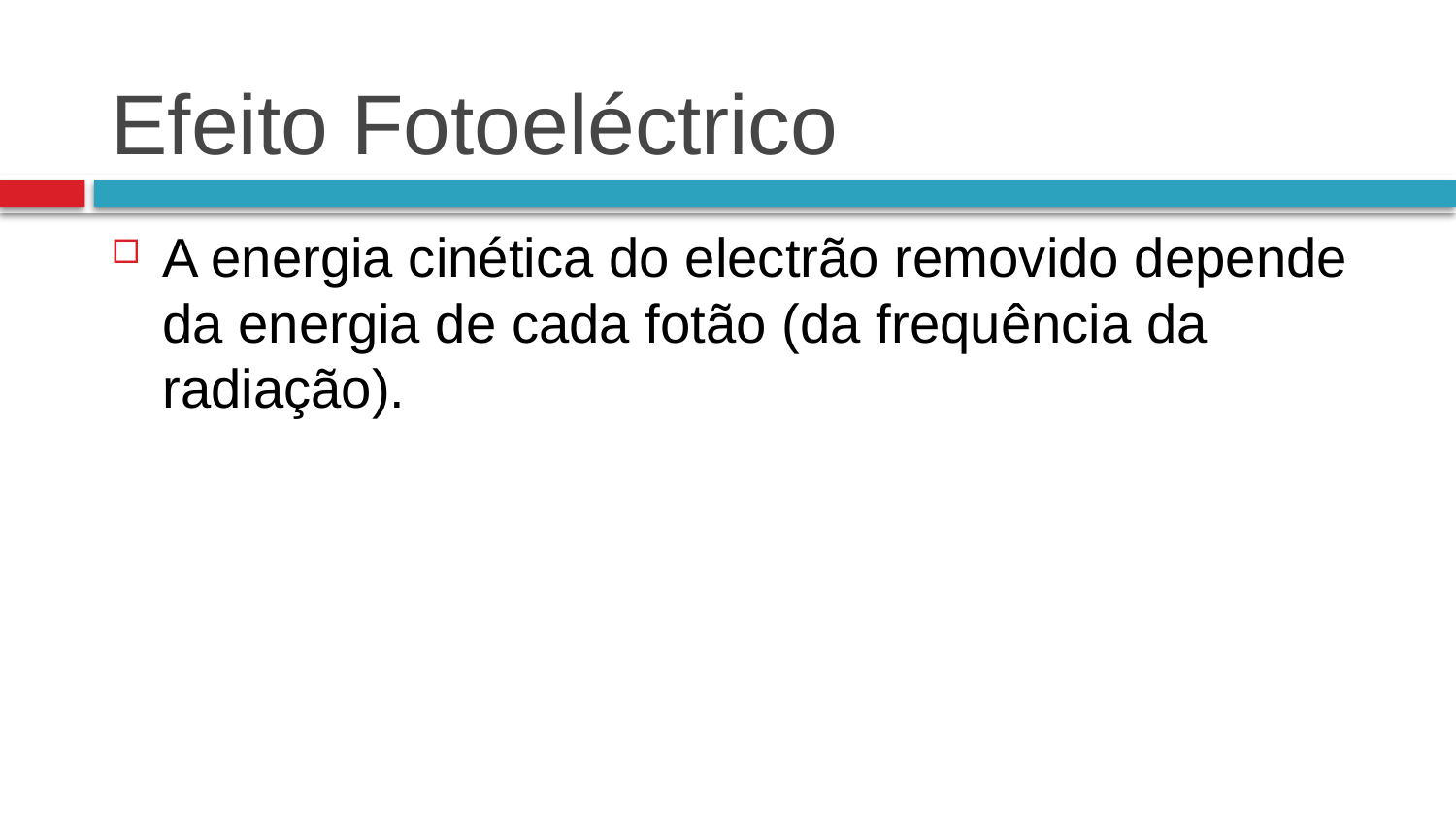

# Efeito Fotoeléctrico
A energia cinética do electrão removido depende da energia de cada fotão (da frequência da radiação).